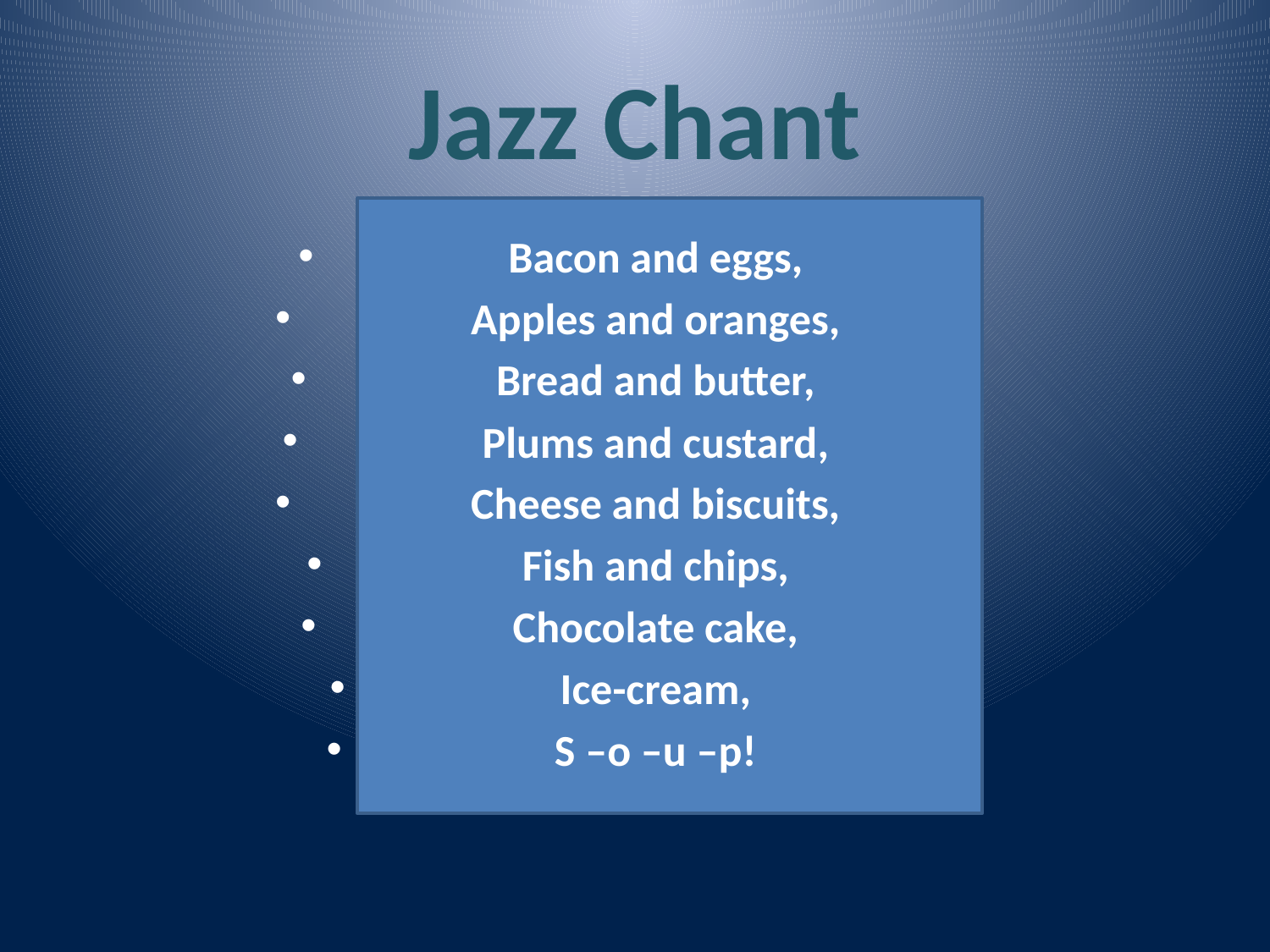

# Jazz Chant

Bacon and eggs,
Apples and oranges,
Bread and butter,
Plums and custard,
Cheese and biscuits,
Fish and chips,
Chocolate cake,
Ice-cream,
S –o –u –p!